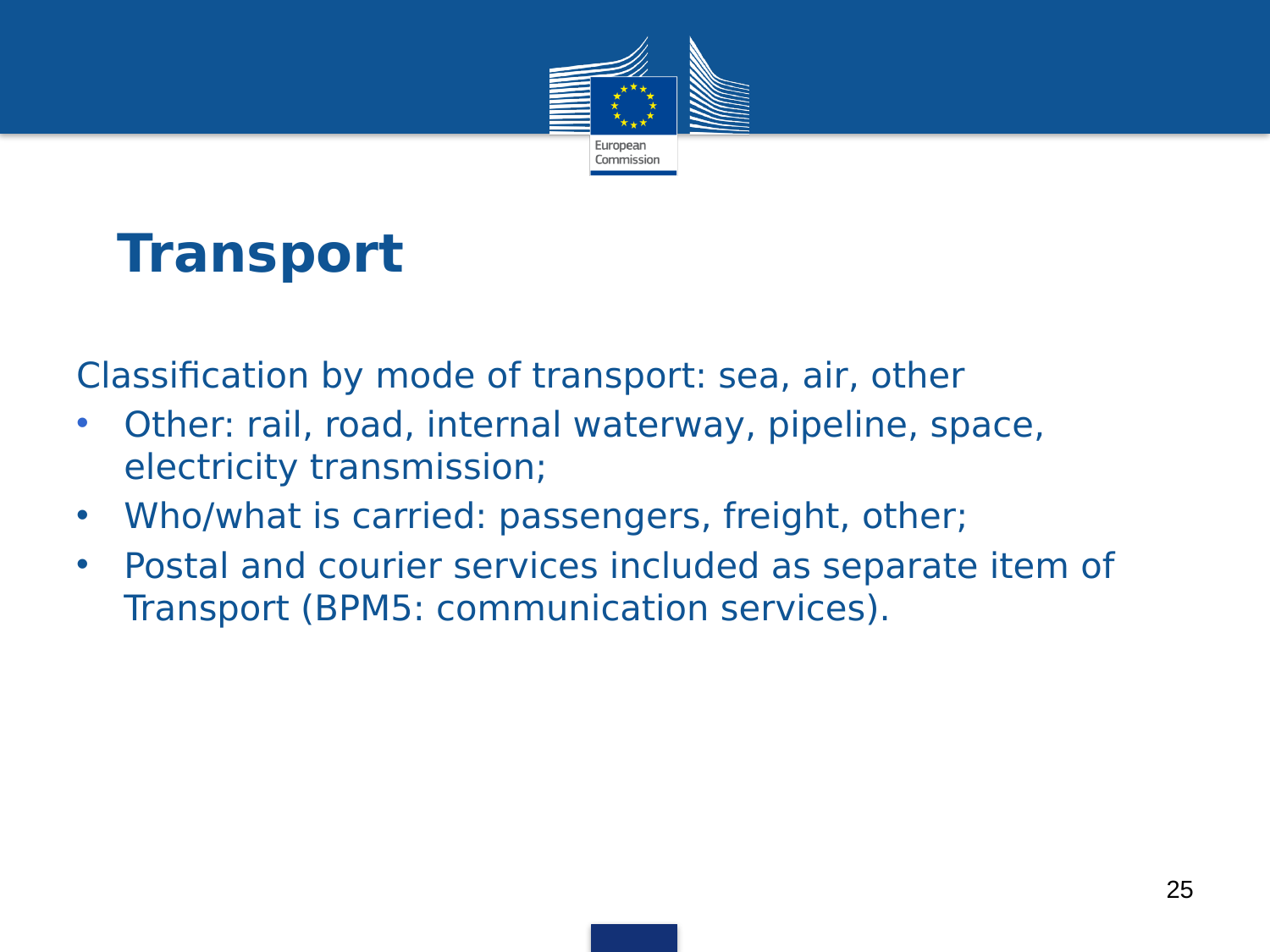

# Transport
Classification by mode of transport: sea, air, other
Other: rail, road, internal waterway, pipeline, space, electricity transmission;
Who/what is carried: passengers, freight, other;
Postal and courier services included as separate item of Transport (BPM5: communication services).
25